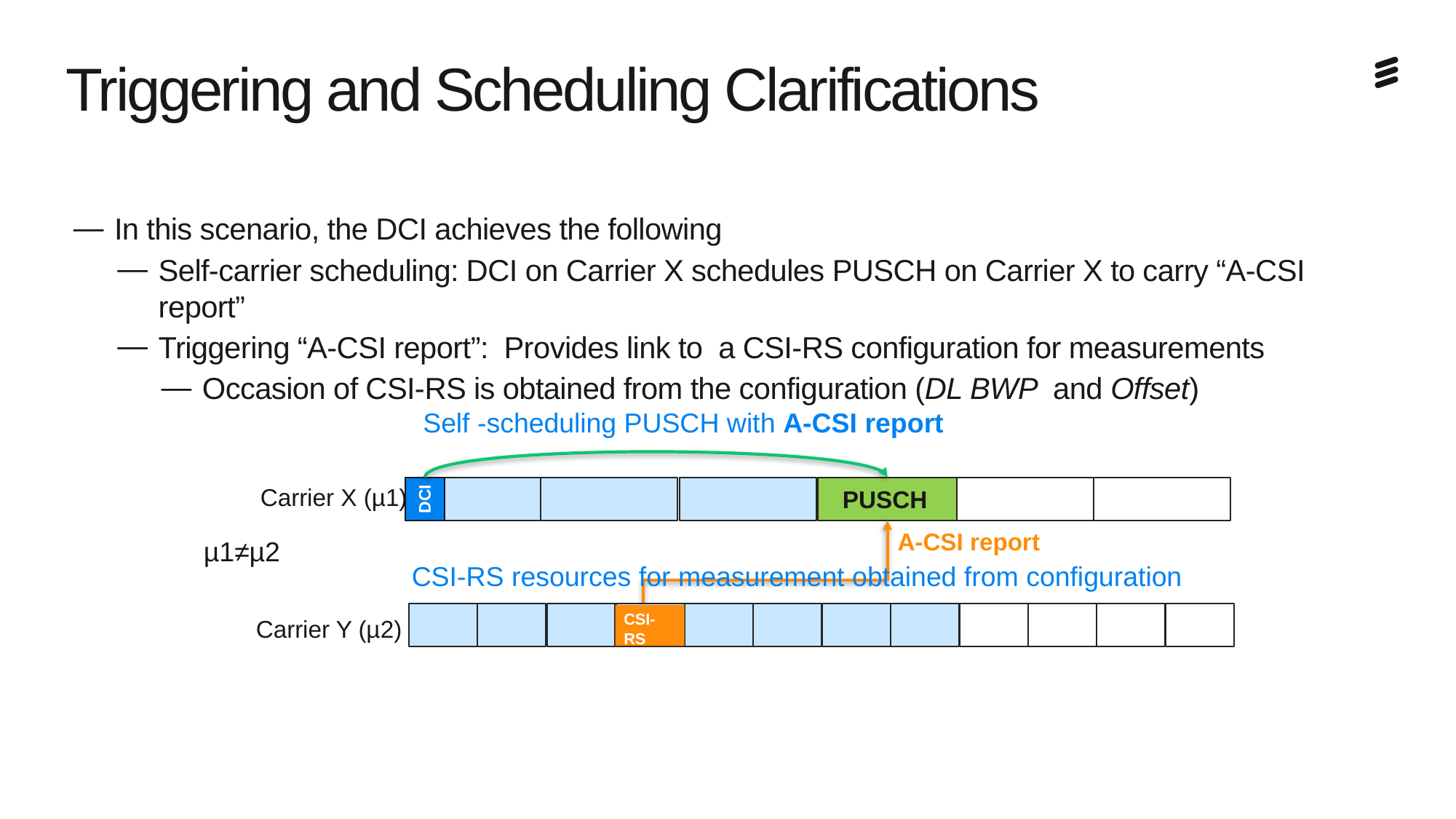

# Triggering and Scheduling Clarifications
In this scenario, the DCI achieves the following
Self-carrier scheduling: DCI on Carrier X schedules PUSCH on Carrier X to carry “A-CSI report”
Triggering “A-CSI report”:  Provides link to  a CSI-RS configuration for measurements
Occasion of CSI-RS is obtained from the configuration (DL BWP  and Offset)

		This scenario does not involve “cross-carrier scheduling”
Rel-15 supports the feature for the same SCS btw carriers.

Self -scheduling PUSCH with A-CSI report

UL

DCI
PUSCH
Carrier X (µ1)
A-CSI report
µ1≠µ2

CSI-RS resources for measurement obtained from configuration

CSI-RS
Carrier Y (µ2)